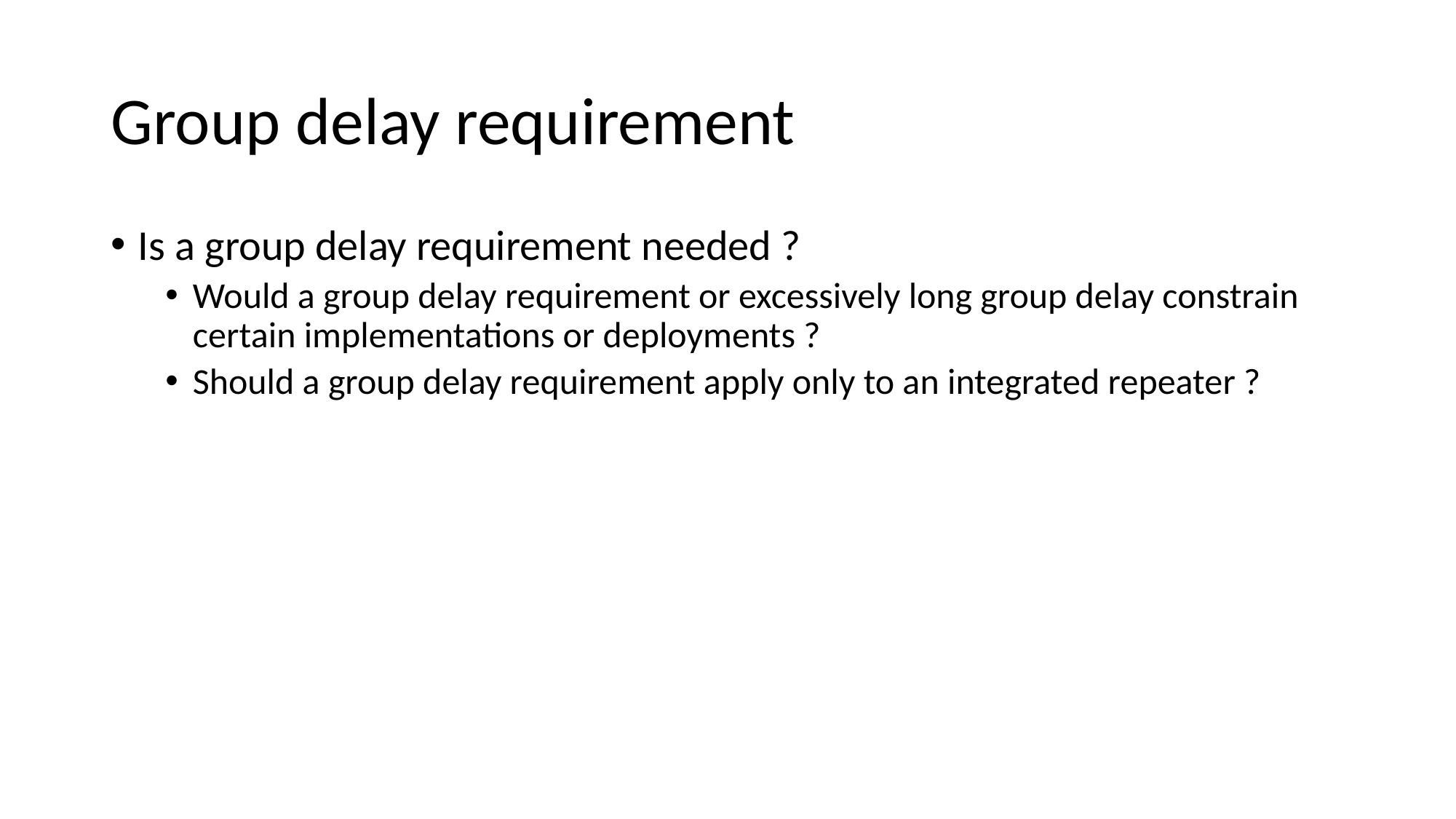

# Group delay requirement
Is a group delay requirement needed ?
Would a group delay requirement or excessively long group delay constrain certain implementations or deployments ?
Should a group delay requirement apply only to an integrated repeater ?